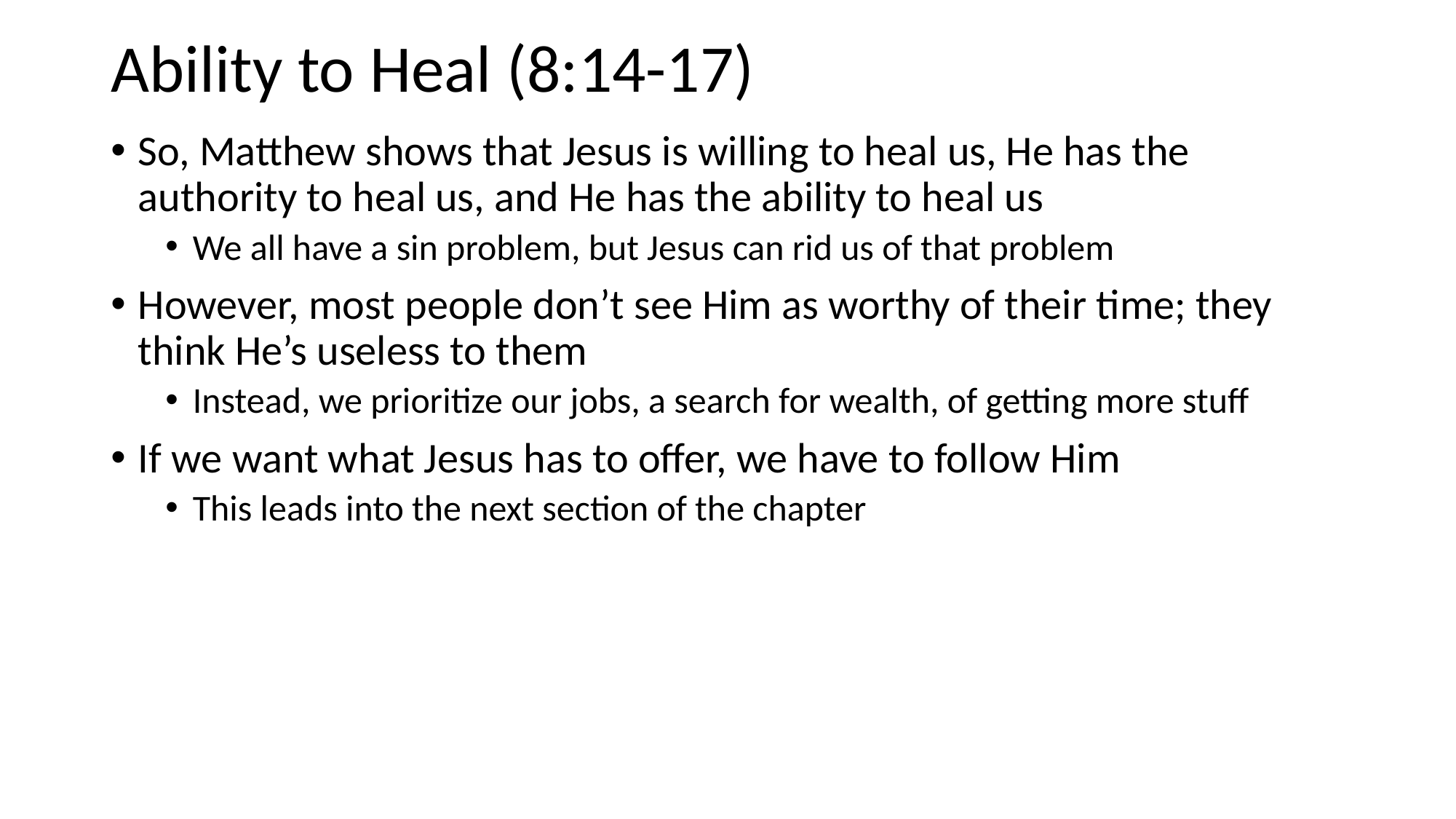

# Ability to Heal (8:14-17)
So, Matthew shows that Jesus is willing to heal us, He has the authority to heal us, and He has the ability to heal us
We all have a sin problem, but Jesus can rid us of that problem
However, most people don’t see Him as worthy of their time; they think He’s useless to them
Instead, we prioritize our jobs, a search for wealth, of getting more stuff
If we want what Jesus has to offer, we have to follow Him
This leads into the next section of the chapter